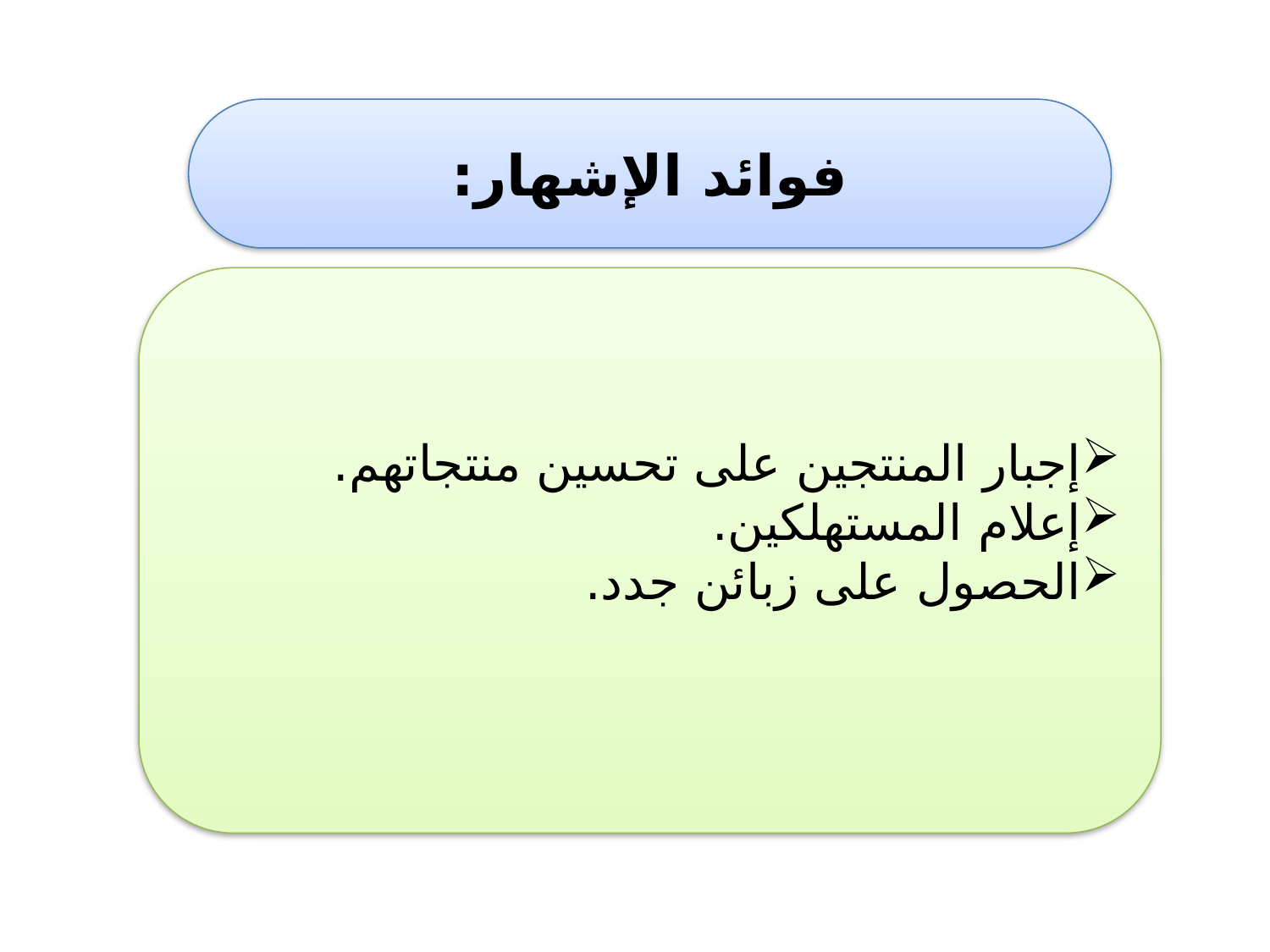

فوائد الإشهار:
إجبار المنتجين على تحسين منتجاتهم.
إعلام المستهلكين.
الحصول على زبائن جدد.